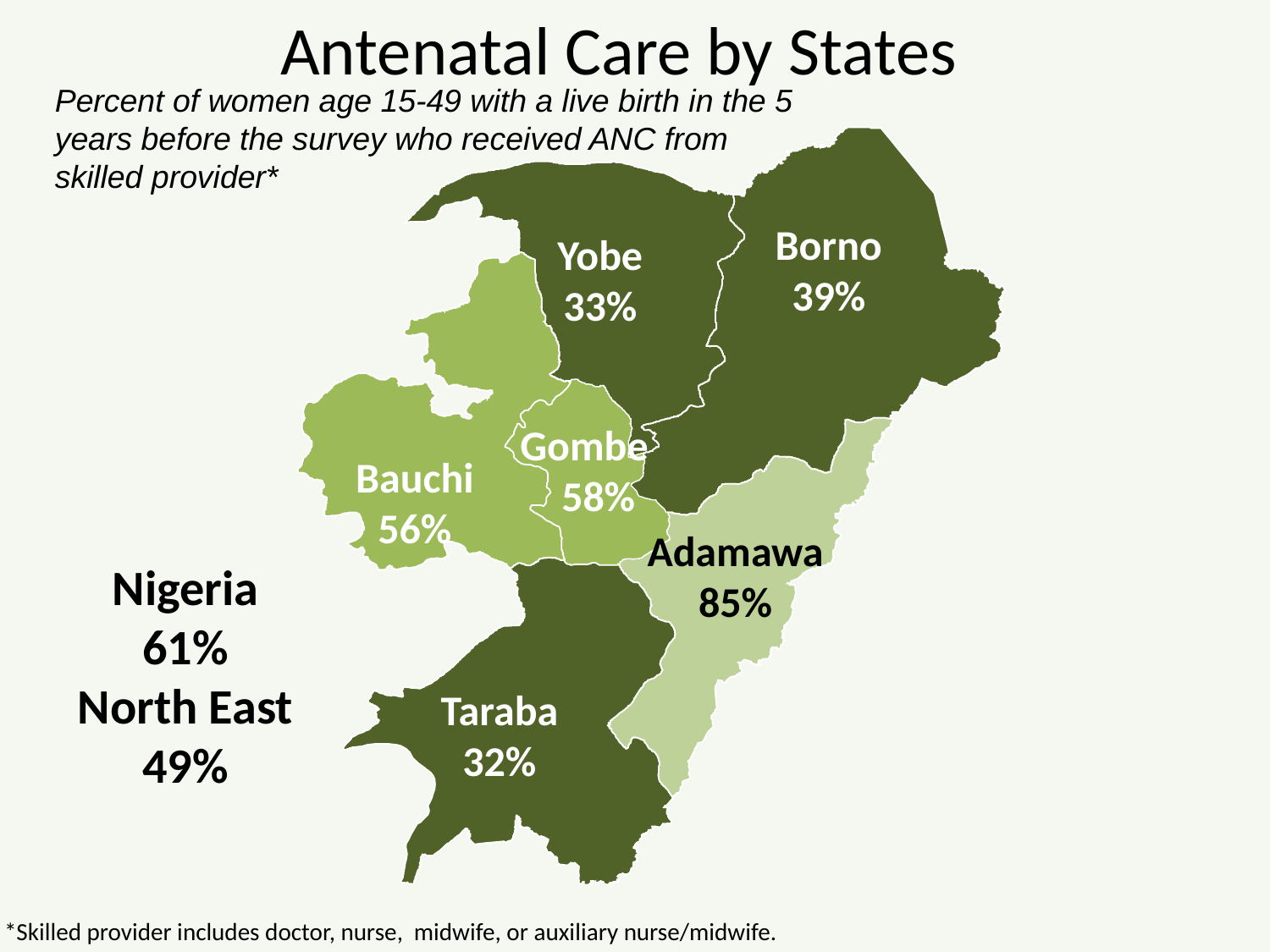

# Antenatal Care by States
Percent of women age 15-49 with a live birth in the 5 years before the survey who received ANC from skilled provider*

Borno
39%
Yobe
33%
Gombe
   58%
Bauchi
56%
Adamawa
85%
Nigeria
61%
North East
49%
Taraba
32%
*Skilled provider includes doctor, nurse,  midwife, or auxiliary nurse/midwife.